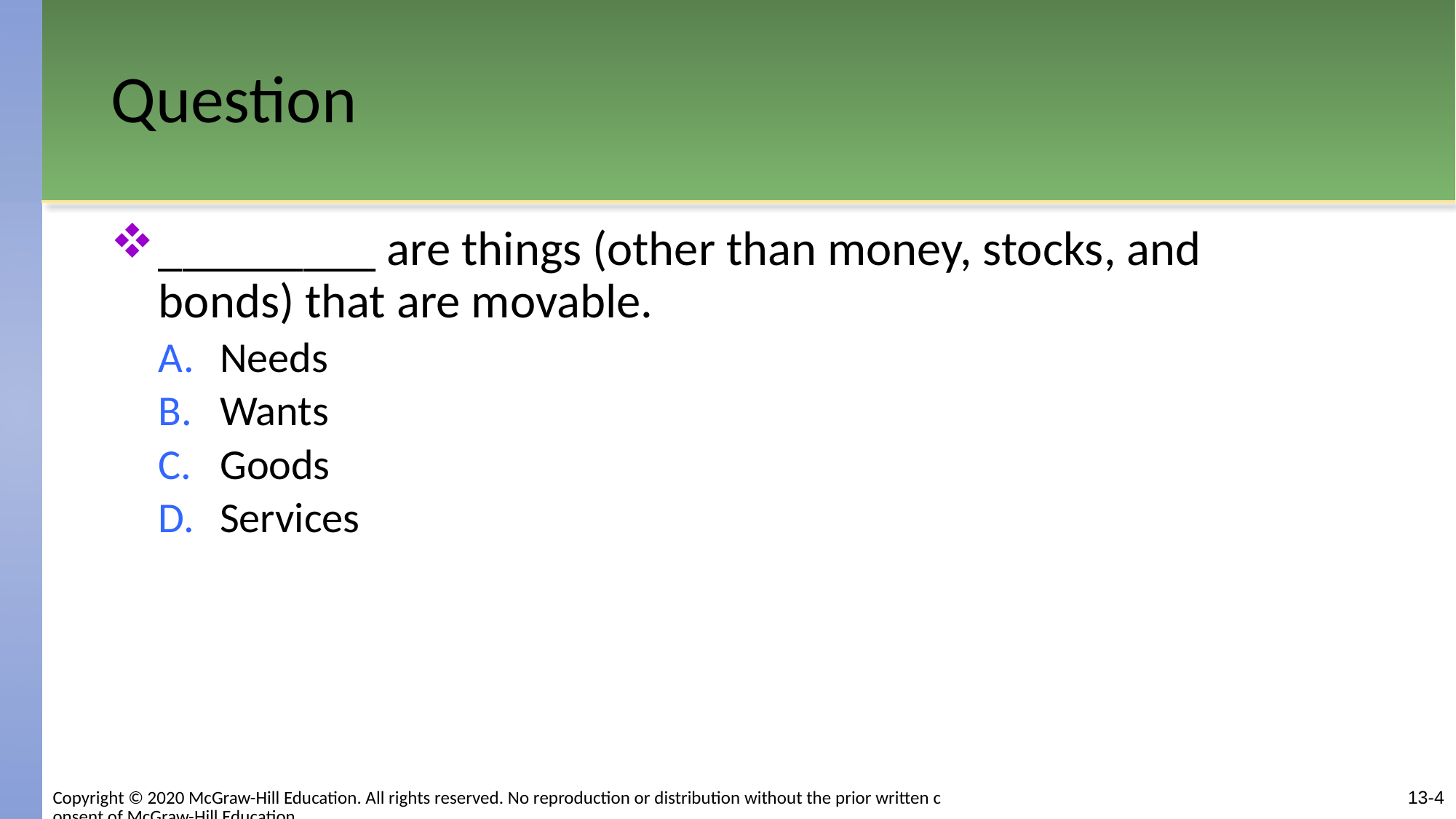

# Question
_________ are things (other than money, stocks, and bonds) that are movable.
Needs
Wants
Goods
Services
Copyright © 2020 McGraw-Hill Education. All rights reserved. No reproduction or distribution without the prior written consent of McGraw-Hill Education.
13-4